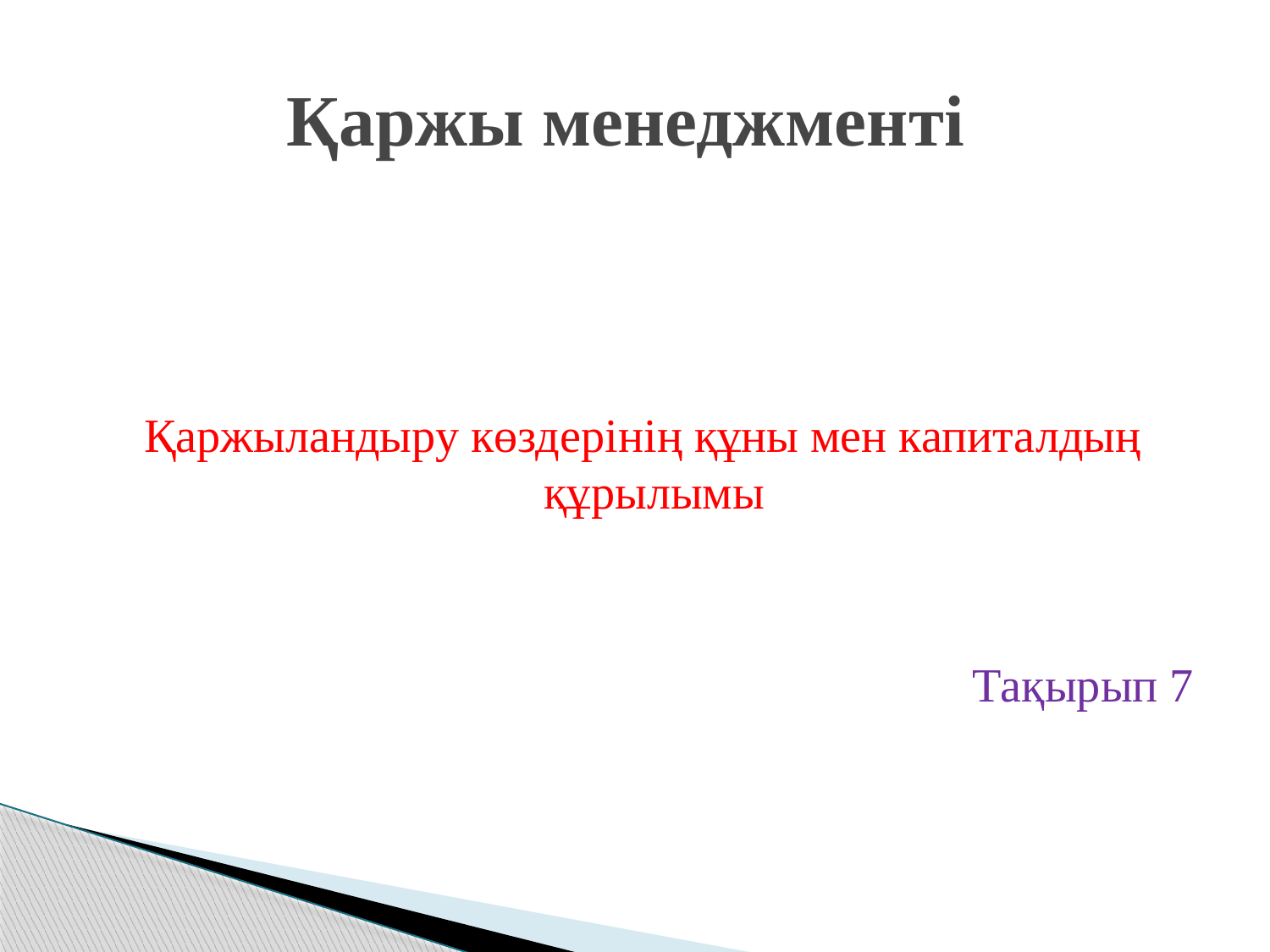

# Қаржы менеджменті

Қаржыландыру көздерінің құны мен капиталдың құрылымы

 Тақырып 7